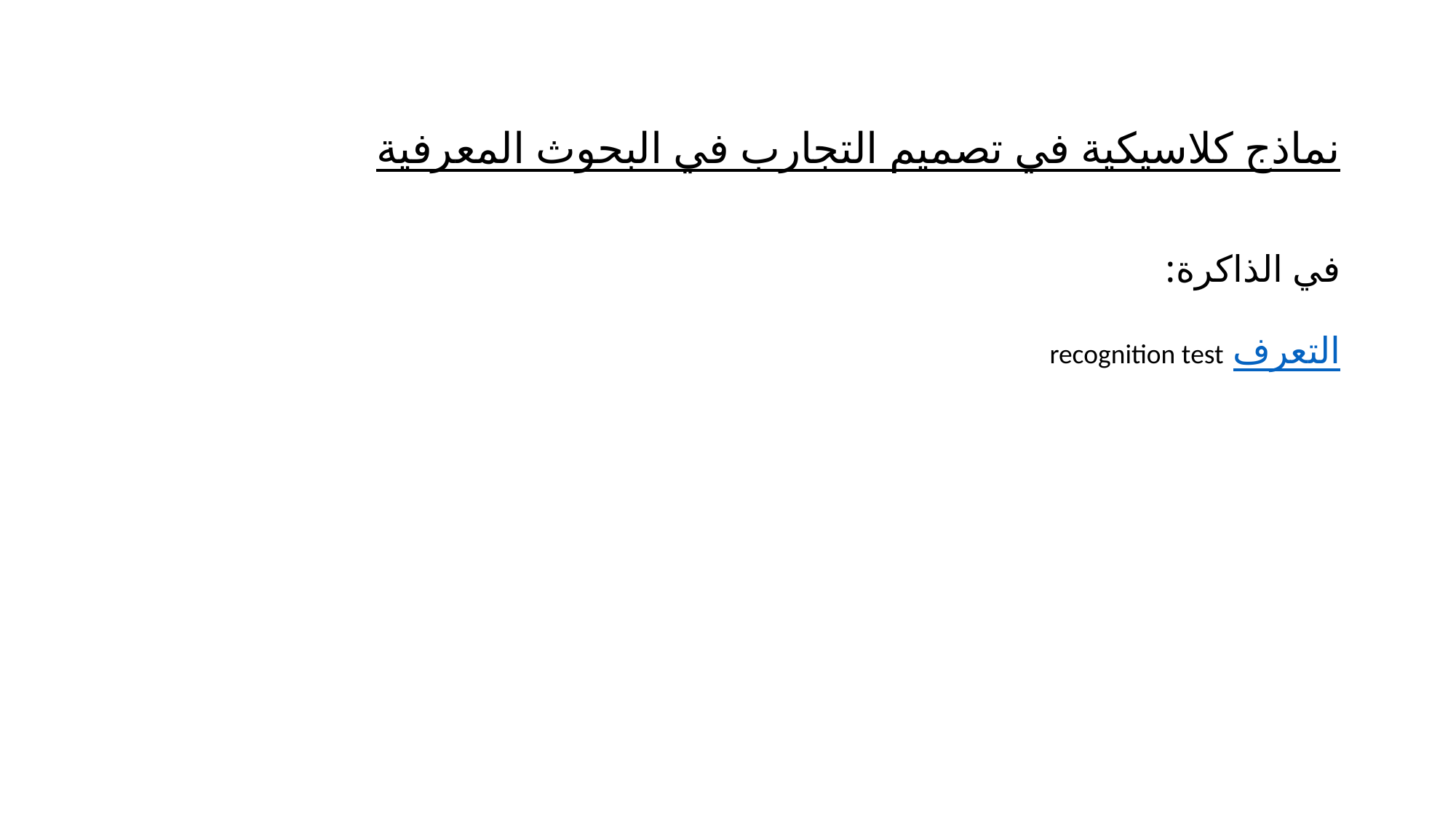

# نماذج كلاسيكية في تصميم التجارب في البحوث المعرفية في الذاكرة: التعرف recognition test